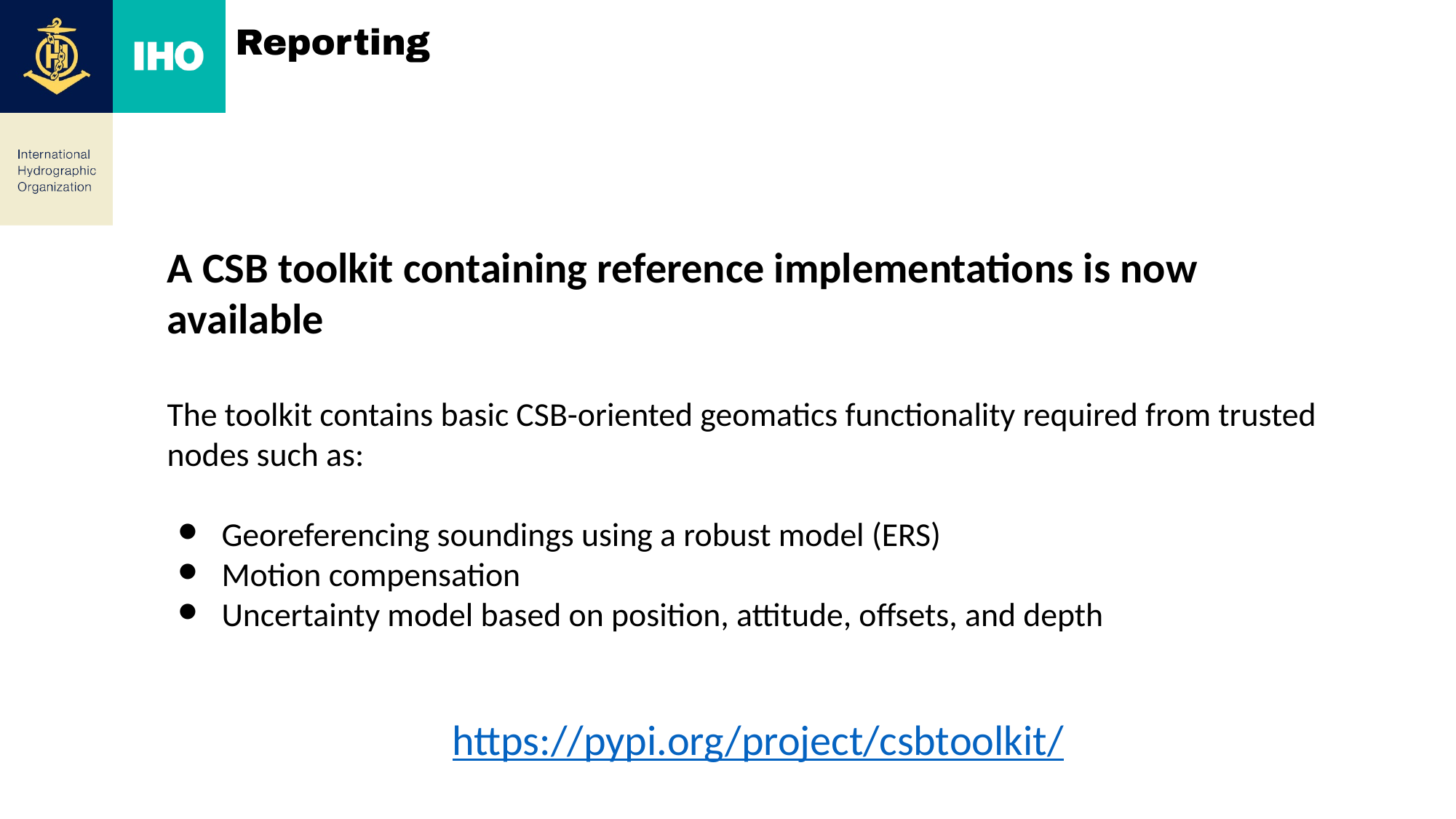

# Reporting
A CSB toolkit containing reference implementations is now available
The toolkit contains basic CSB-oriented geomatics functionality required from trusted nodes such as:
Georeferencing soundings using a robust model (ERS)
Motion compensation
Uncertainty model based on position, attitude, offsets, and depth
https://pypi.org/project/csbtoolkit/